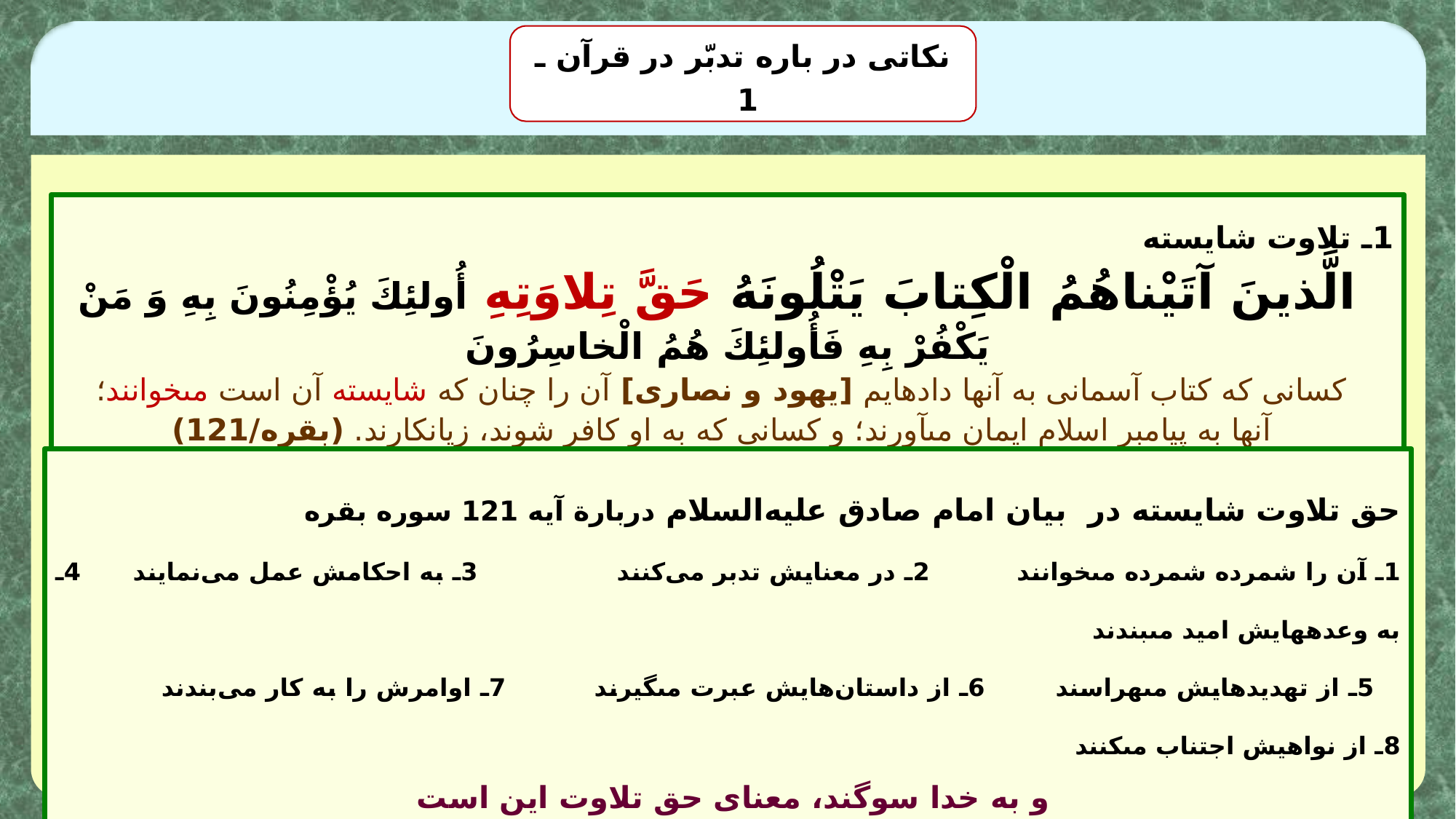

نکاتی در باره تدبّر در قرآن ـ 1

‏1ـ تلاوت شایسته
الَّذينَ آتَيْناهُمُ الْكِتابَ يَتْلُونَهُ حَقَّ تِلاوَتِهِ أُولئِكَ يُؤْمِنُونَ بِهِ وَ مَنْ يَكْفُرْ بِهِ فَأُولئِكَ هُمُ الْخاسِرُونَ
كسانى كه كتاب آسمانى به آنها داده‏ايم [يهود و نصارى‏] آن را چنان كه شايسته آن است مى‏خوانند؛
آنها به پيامبر اسلام ايمان مى‏آورند؛ و كسانى كه به او كافر شوند، زيانكارند. (بقره/121)
حق تلاوت شایسته در  بیان امام صادق علیه‌السلام دربارة آیه 121 سوره بقره
1ـ آن را شمرده شمرده مى‏خوانند          2ـ در معنایش تدبر می‌کنند                3ـ به احكامش عمل می‌نمایند      4ـ به وعده‏هايش اميد مى‏بندند
   5ـ از تهديدهايش مى‏هراسند        6ـ از داستان‌هايش عبرت مى‏گيرند          7ـ اوامرش را به كار می‌بندند             8ـ از نواهيش اجتناب مى‏كنند
و به خدا سوگند، معناى حق تلاوت اين است